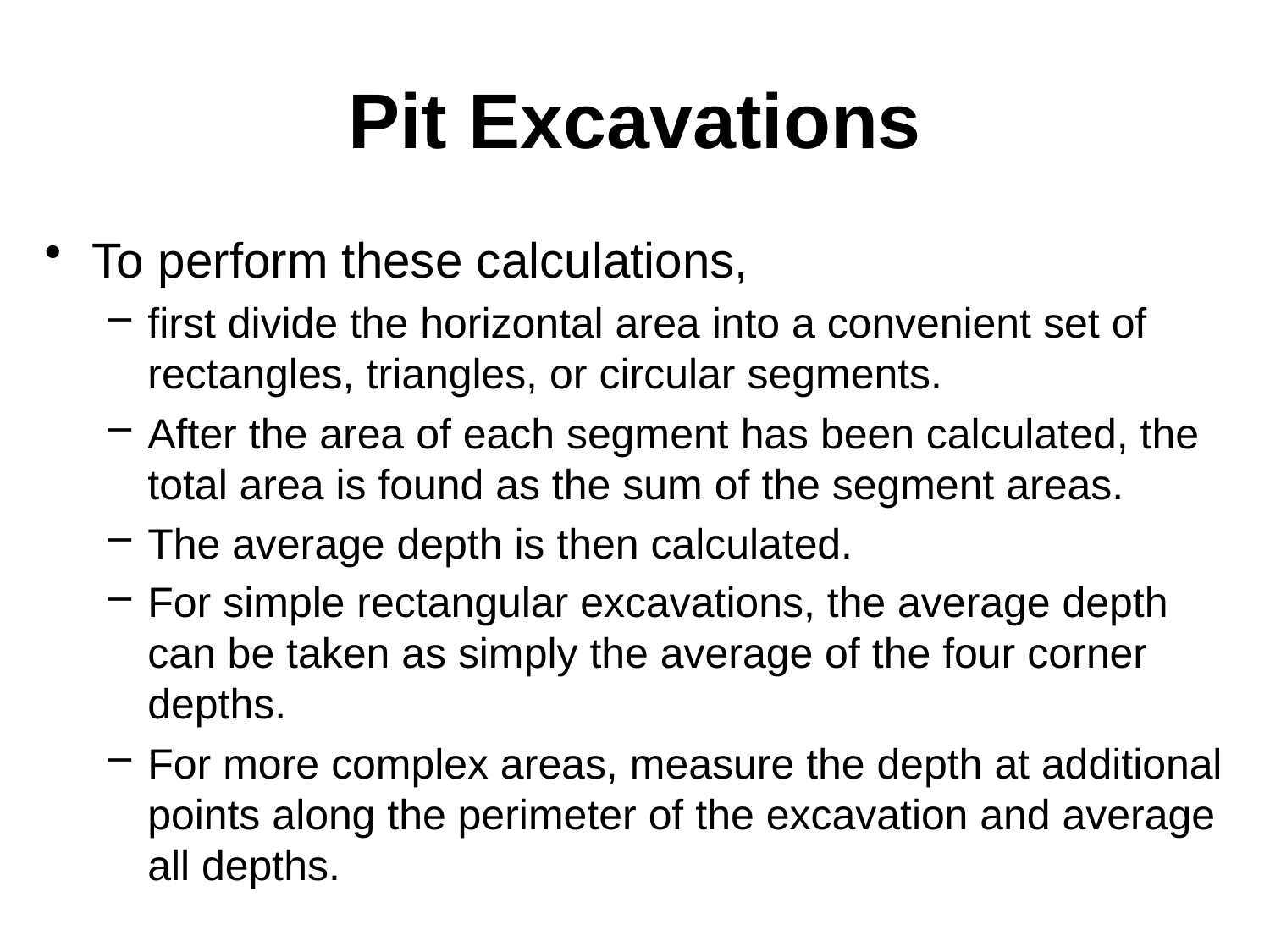

# Pit Excavations
To perform these calculations,
first divide the horizontal area into a convenient set of rectangles, triangles, or circular segments.
After the area of each segment has been calculated, the total area is found as the sum of the segment areas.
The average depth is then calculated.
For simple rectangular excavations, the average depth can be taken as simply the average of the four corner depths.
For more complex areas, measure the depth at additional points along the perimeter of the excavation and average all depths.